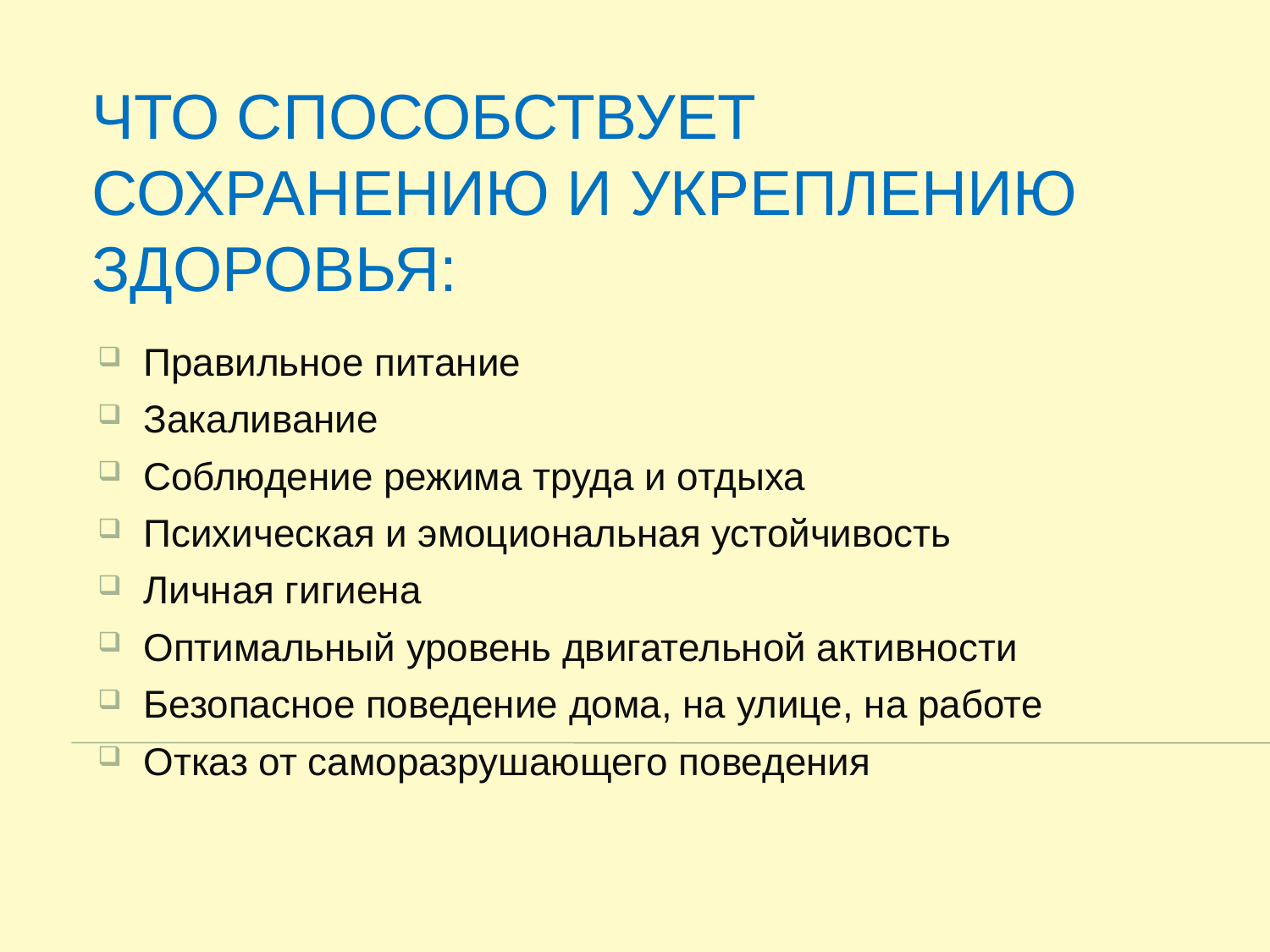

# Что способствует сохранению и укреплению здоровья:
  Правильное питание
  Закаливание
  Соблюдение режима труда и отдыха
  Психическая и эмоциональная устойчивость
  Личная гигиена
  Оптимальный уровень двигательной активности
  Безопасное поведение дома, на улице, на работе
  Отказ от саморазрушающего поведения